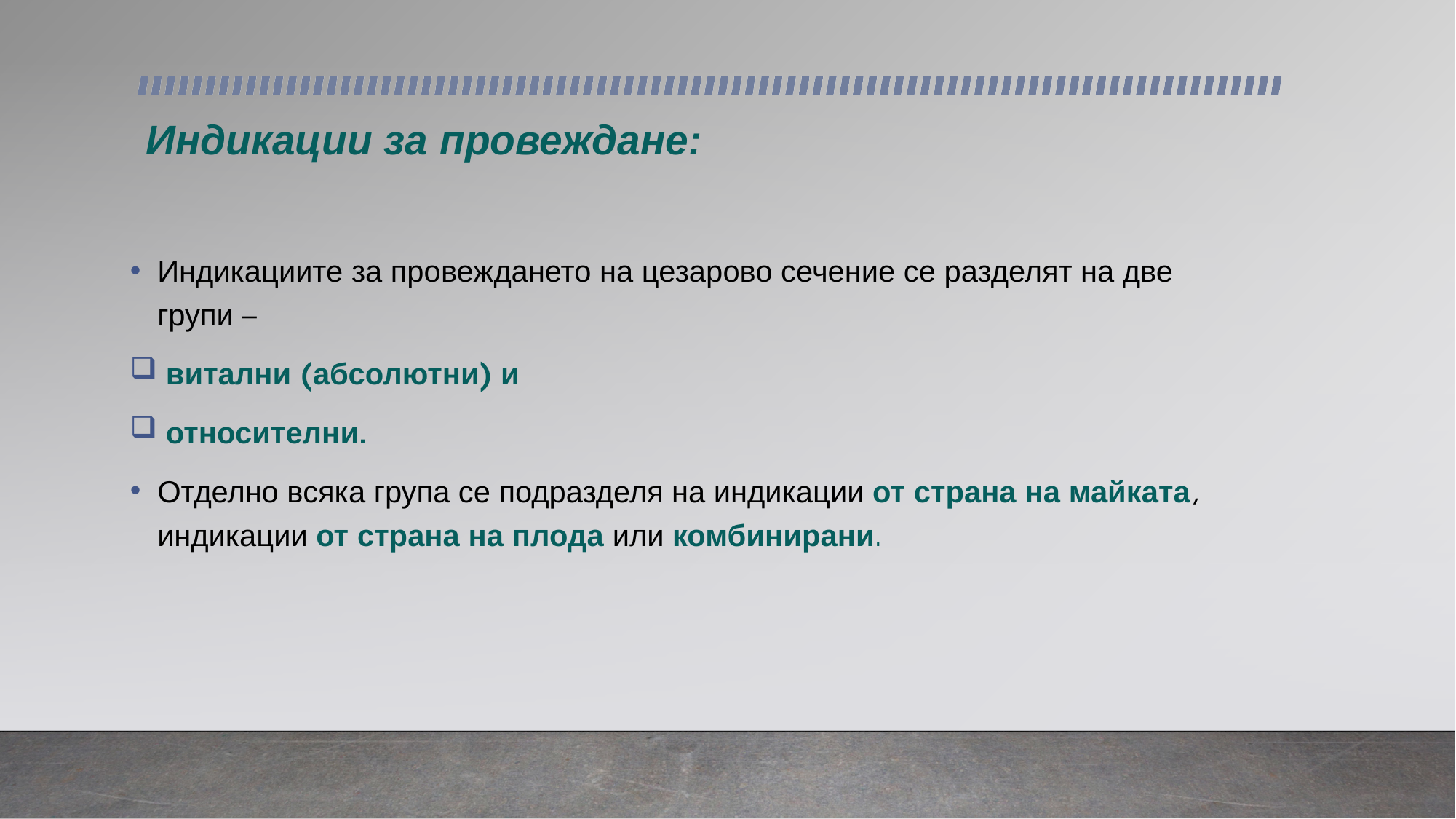

# Индикации за провеждане:
Индикациите за провеждането на цезарово сечение се разделят на две групи –
 витални (абсолютни) и
 относителни.
Отделно всяка група се подразделя на индикации от страна на майката, индикации от страна на плода или комбинирани.